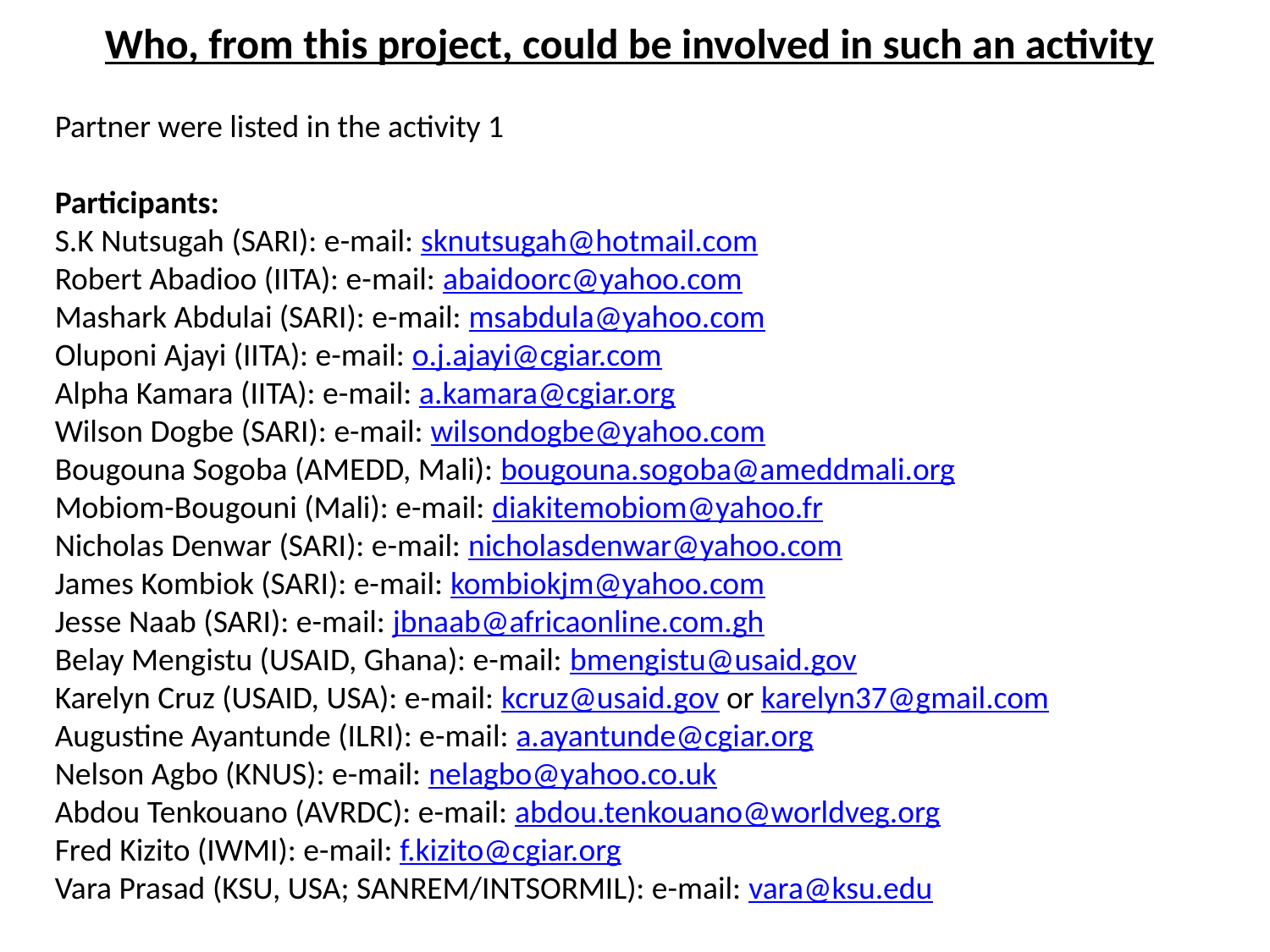

Who, from this project, could be involved in such an activity

Partner were listed in the activity 1

Participants:
S.K Nutsugah (SARI): e-mail: sknutsugah@hotmail.com
Robert Abadioo (IITA): e-mail: abaidoorc@yahoo.com
Mashark Abdulai (SARI): e-mail: msabdula@yahoo.com
Oluponi Ajayi (IITA): e-mail: o.j.ajayi@cgiar.com
Alpha Kamara (IITA): e-mail: a.kamara@cgiar.org
Wilson Dogbe (SARI): e-mail: wilsondogbe@yahoo.com
Bougouna Sogoba (AMEDD, Mali): bougouna.sogoba@ameddmali.org
Mobiom-Bougouni (Mali): e-mail: diakitemobiom@yahoo.fr
Nicholas Denwar (SARI): e-mail: nicholasdenwar@yahoo.com
James Kombiok (SARI): e-mail: kombiokjm@yahoo.com
Jesse Naab (SARI): e-mail: jbnaab@africaonline.com.gh
Belay Mengistu (USAID, Ghana): e-mail: bmengistu@usaid.gov
Karelyn Cruz (USAID, USA): e-mail: kcruz@usaid.gov or karelyn37@gmail.com
Augustine Ayantunde (ILRI): e-mail: a.ayantunde@cgiar.org
Nelson Agbo (KNUS): e-mail: nelagbo@yahoo.co.uk
Abdou Tenkouano (AVRDC): e-mail: abdou.tenkouano@worldveg.org
Fred Kizito (IWMI): e-mail: f.kizito@cgiar.org
Vara Prasad (KSU, USA; SANREM/INTSORMIL): e-mail: vara@ksu.edu